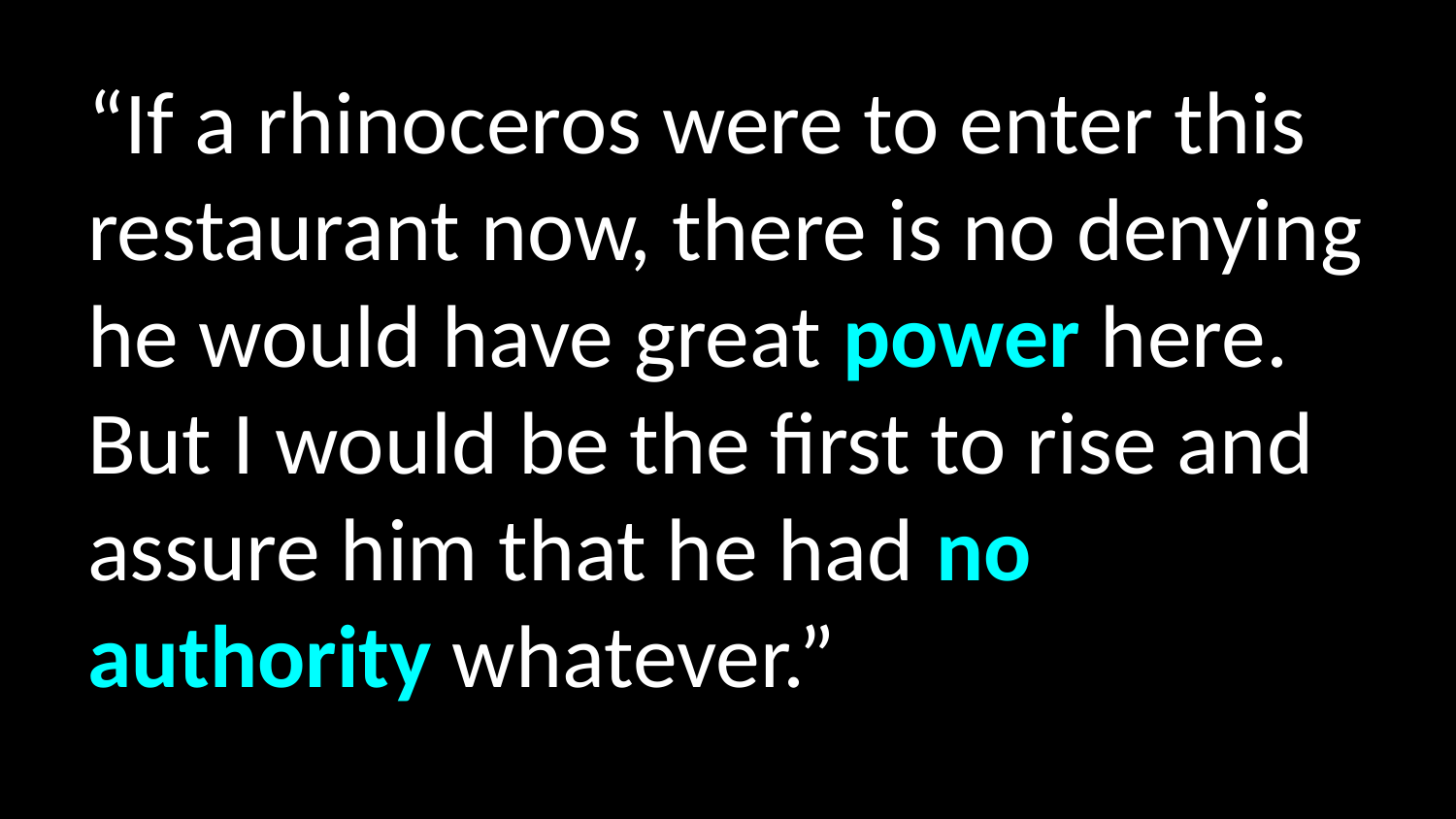

“If a rhinoceros were to enter this restaurant now, there is no denying he would have great power here. But I would be the first to rise and assure him that he had no authority whatever.”